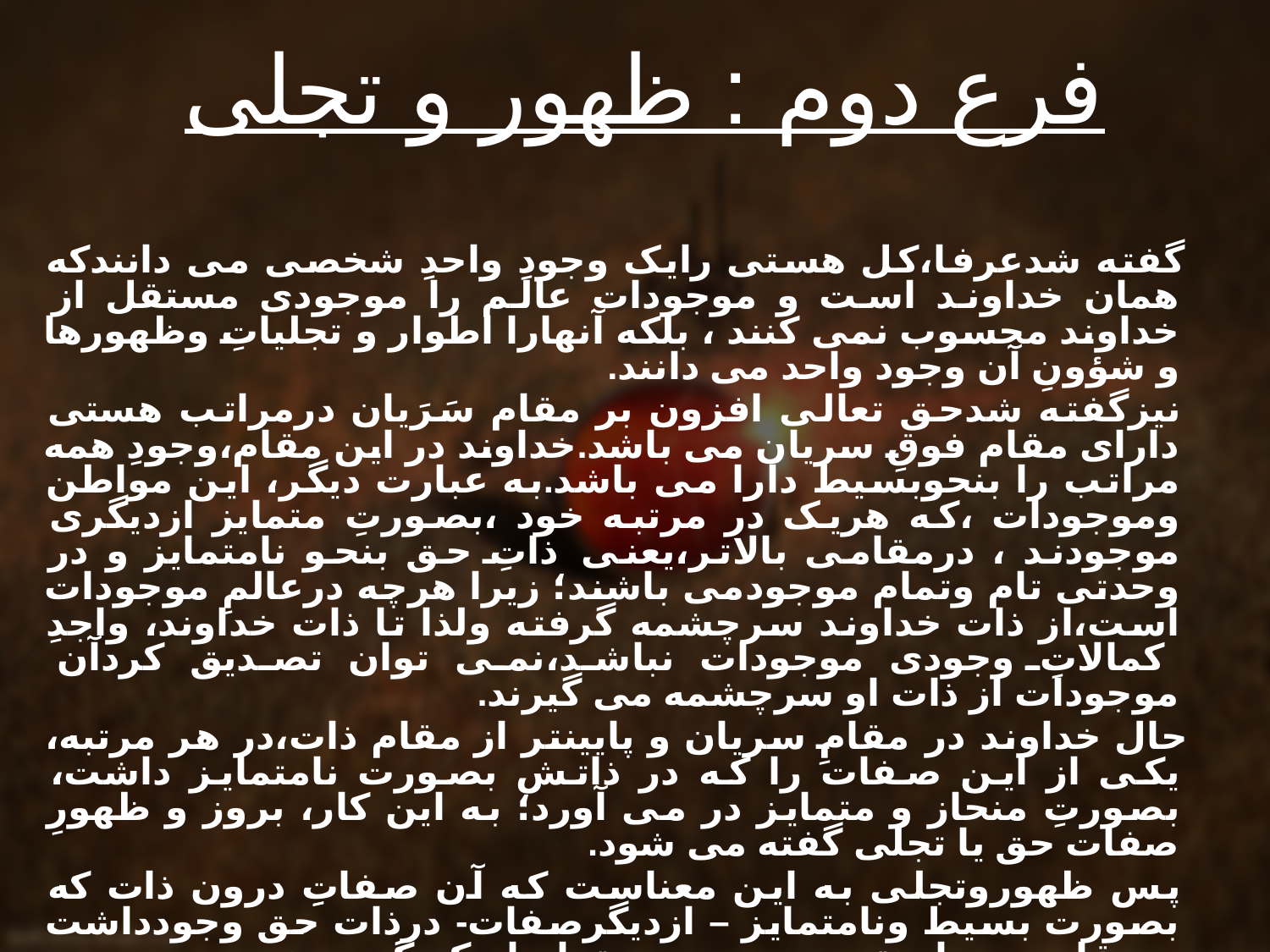

# فرع دوم : ظهور و تجلی
   گفته شدعرفا،کل هستی رايک وجودِ واحدِ شخصی می دانندکه همان خداوند است و موجودات عالم را موجودی مستقل از خداوند محسوب نمی کنند ، بلکه آنهارا اطوار و تجلياتِ وظهورها و شؤونِ آن وجود واحد می دانند.
   نيزگفته شدحق تعالی افزون بر مقام سَرَيان درمراتب هستی دارای مقام فوقِ سريان می باشد.خداوند در اين مقام،وجودِ همه مراتب را بنحوبسيط دارا می باشد.به عبارت ديگر، اين مواطن وموجودات ،که هريک در مرتبه خود ،بصورتِ متمايز ازديگری موجودند ، درمقامی بالاتر،يعنی ذاتِ حق بنحو نامتمايز و در وحدتی تام وتمام موجودمی باشند؛ زيرا هرچه درعالمِ موجودات است،از ذات خداوند سرچشمه گرفته ولذا تا ذات خداوند، واجدِ کمالاتِ وجودی موجودات نباشد،نمی توان تصديق کردآن موجودات از ذات او سرچشمه می گيرند.
   حال خداوند در مقامِ سريان و پايينتر از مقام ذات،در هر مرتبه، يکی از اين صفات را که در ذاتش بصورت نامتمايز داشت، بصورتِ منحاز و متمايز در می آورد؛ به اين کار، بروز و ظهورِ صفات حق يا تجلی گفته می شود.
   پس ظهوروتجلی به اين معناست که آن صفاتِِ درون ذات که بصورت بسيط ونامتمايز – ازديگرصفات- درذات حق وجودداشت درمقامی پايينتر،بصورتِ متمايزازيکديگر،يعنی بصورت تفصيلی،خودرانشان می دهد.
   عرفا ازاين مطلب،چنين تعبير می کنندکه صفات حق در هرمرتبه ای ازمراتبِ هستی از کمون به بروزيااز بطون به ظهوردرمی آيد.بابروزوظهورهرصفت ازصفات حق،يک موجود ازموجودات هستی پديد می آيد.